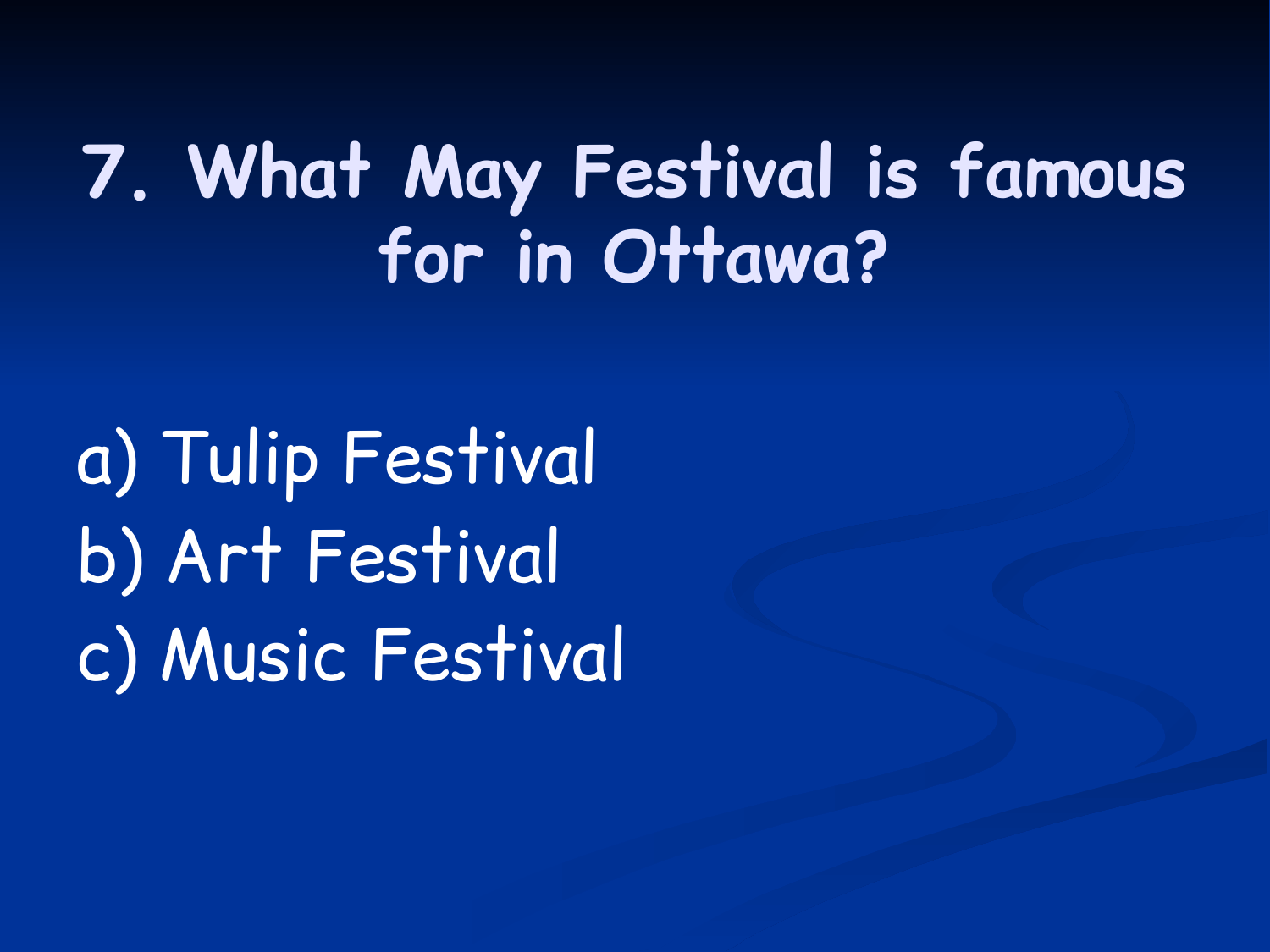

# 7. What May Festival is famous for in Ottawa?
a) Tulip Festival
b) Art Festival
c) Music Festival